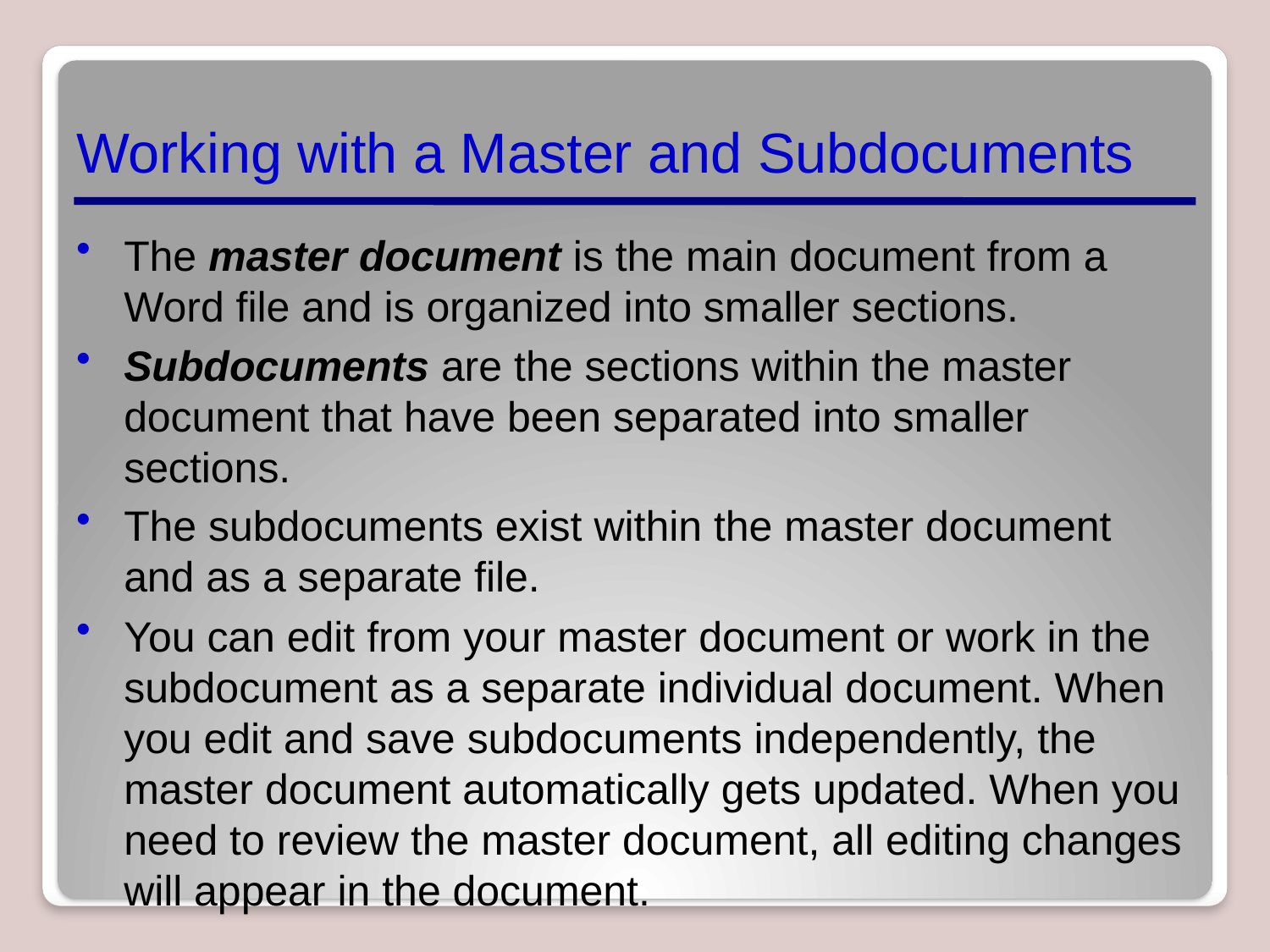

# Working with a Master and Subdocuments
The master document is the main document from a Word file and is organized into smaller sections.
Subdocuments are the sections within the master document that have been separated into smaller sections.
The subdocuments exist within the master document and as a separate file.
You can edit from your master document or work in the subdocument as a separate individual document. When you edit and save subdocuments independently, the master document automatically gets updated. When you need to review the master document, all editing changes will appear in the document.